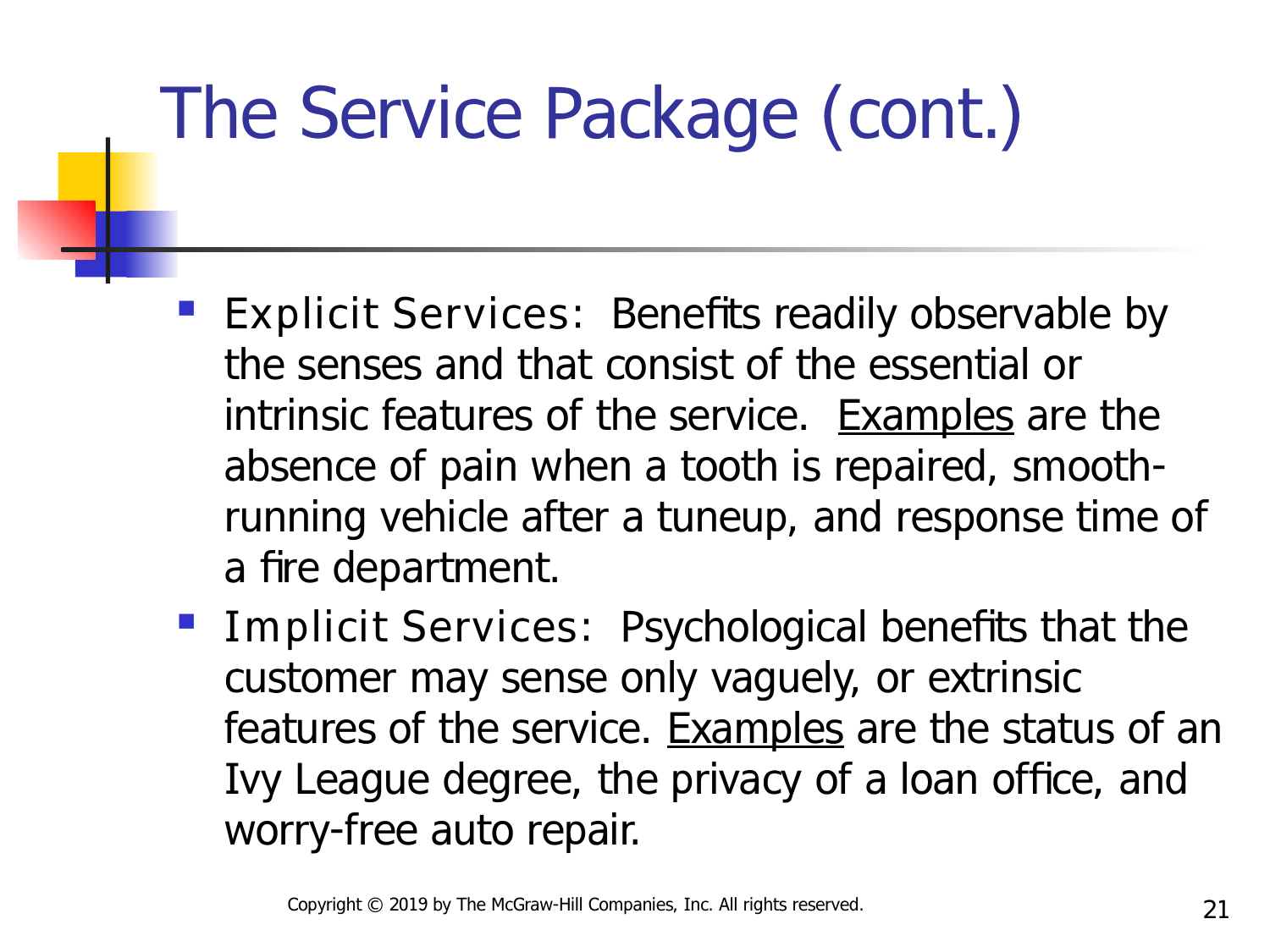

# The Service Package (cont.)
Explicit Services:  Benefits readily observable by the senses and that consist of the essential or intrinsic features of the service.  Examples are the absence of pain when a tooth is repaired, smooth-running vehicle after a tuneup, and response time of a fire department.
Implicit Services:  Psychological benefits that the customer may sense only vaguely, or extrinsic features of the service. Examples are the status of an Ivy League degree, the privacy of a loan office, and worry-free auto repair.
21
Copyright © 2019 by The McGraw-Hill Companies, Inc. All rights reserved.